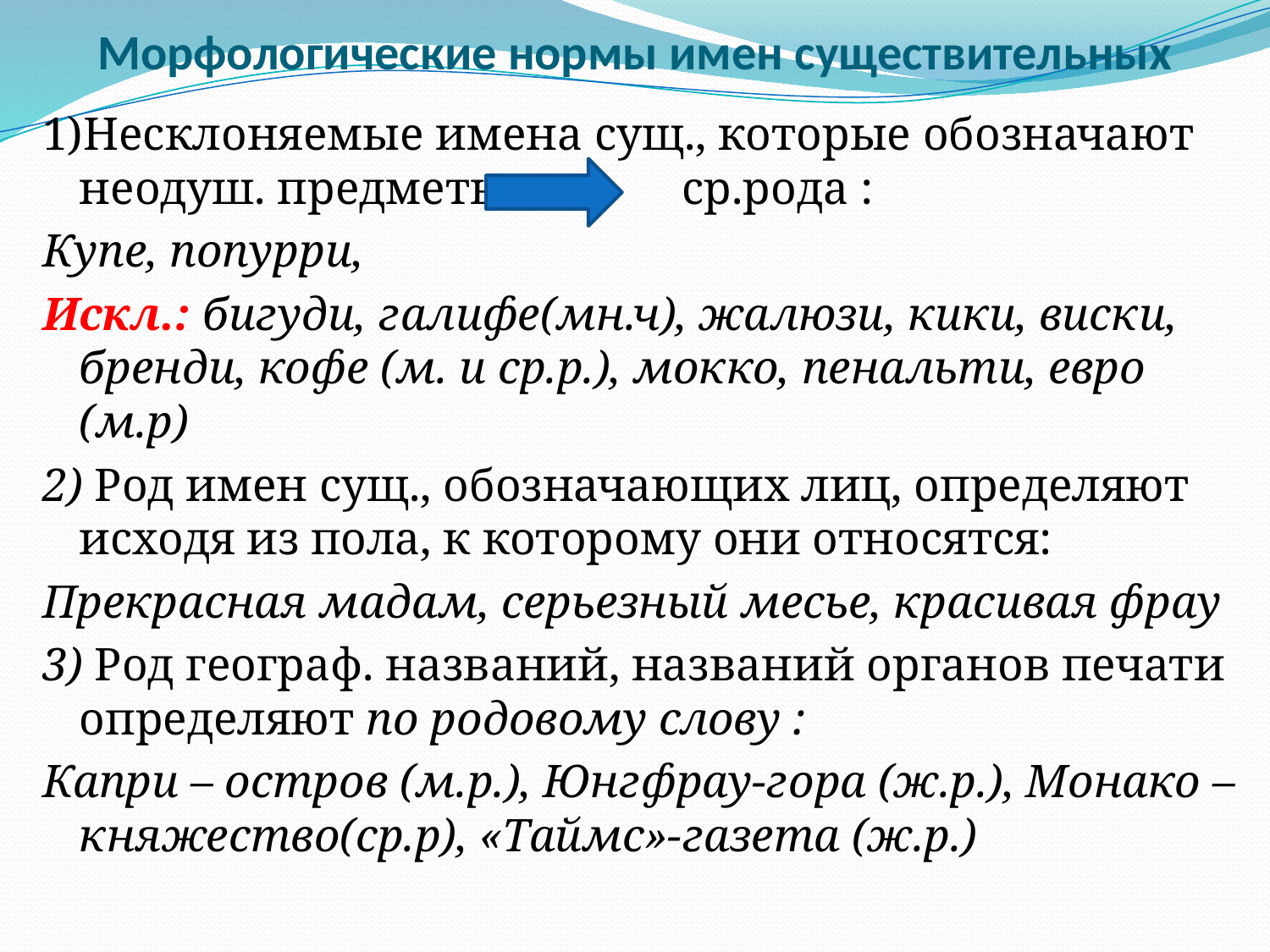

# Морфологические нормы имен существительных
1)Несклоняемые имена сущ., которые обозначают неодуш. предметы               ср.рода :
Купе, попурри,
Искл.: бигуди, галифе(мн.ч), жалюзи, кики, виски, бренди, кофе (м. и ср.р.), мокко, пенальти, евро (м.р)
2) Род имен сущ., обозначающих лиц, определяют исходя из пола, к которому они относятся:
Прекрасная мадам, серьезный месье, красивая фрау
3) Род географ. названий, названий органов печати определяют по родовому слову :
Капри – остров (м.р.), Юнгфрау-гора (ж.р.), Монако –княжество(ср.р), «Таймс»-газета (ж.р.)